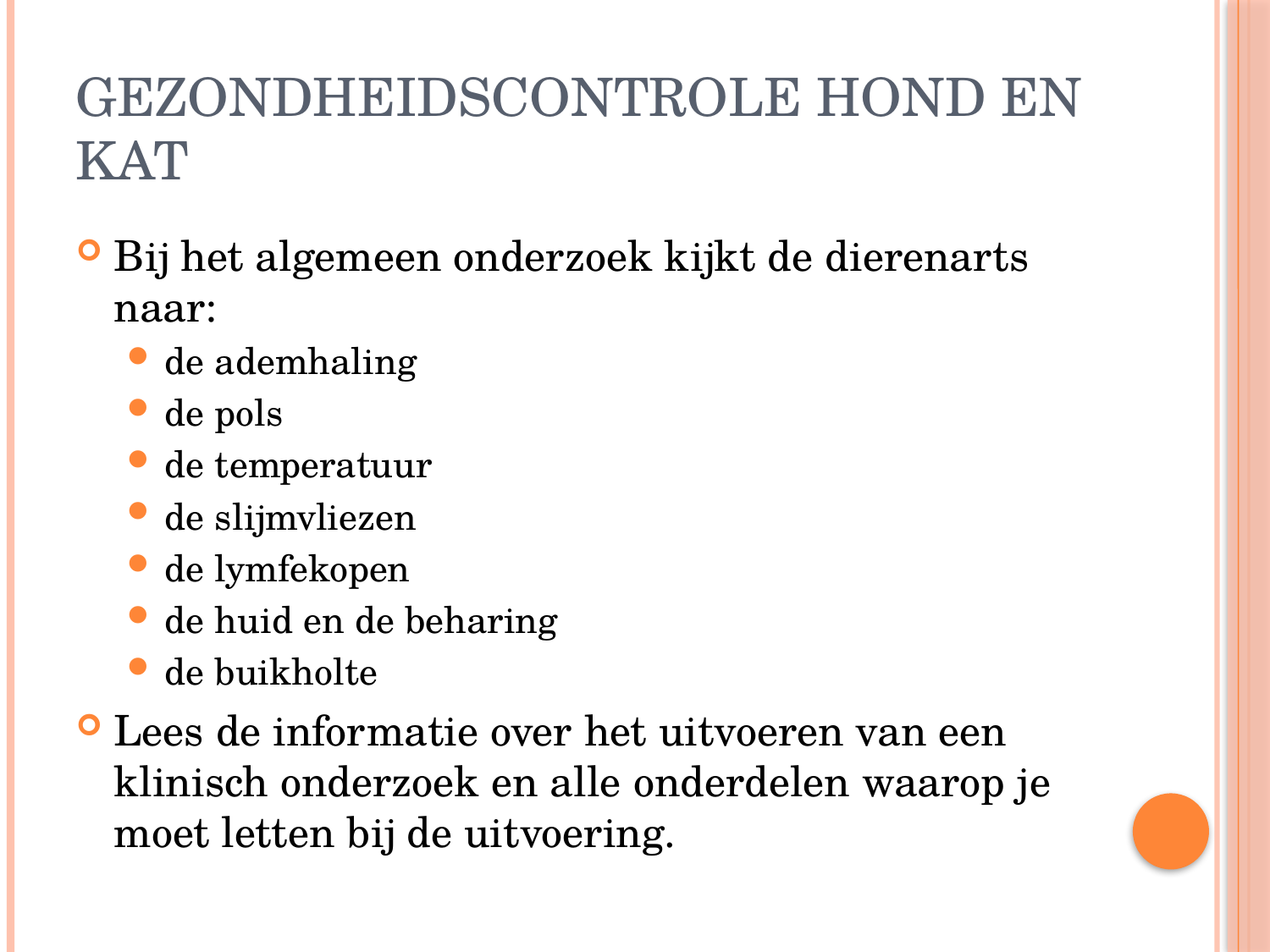

# Gezondheidscontrole hond en kat
Bij het algemeen onderzoek kijkt de dierenarts naar:
de ademhaling
de pols
de temperatuur
de slijmvliezen
de lymfekopen
de huid en de beharing
de buikholte
Lees de informatie over het uitvoeren van een klinisch onderzoek en alle onderdelen waarop je moet letten bij de uitvoering.